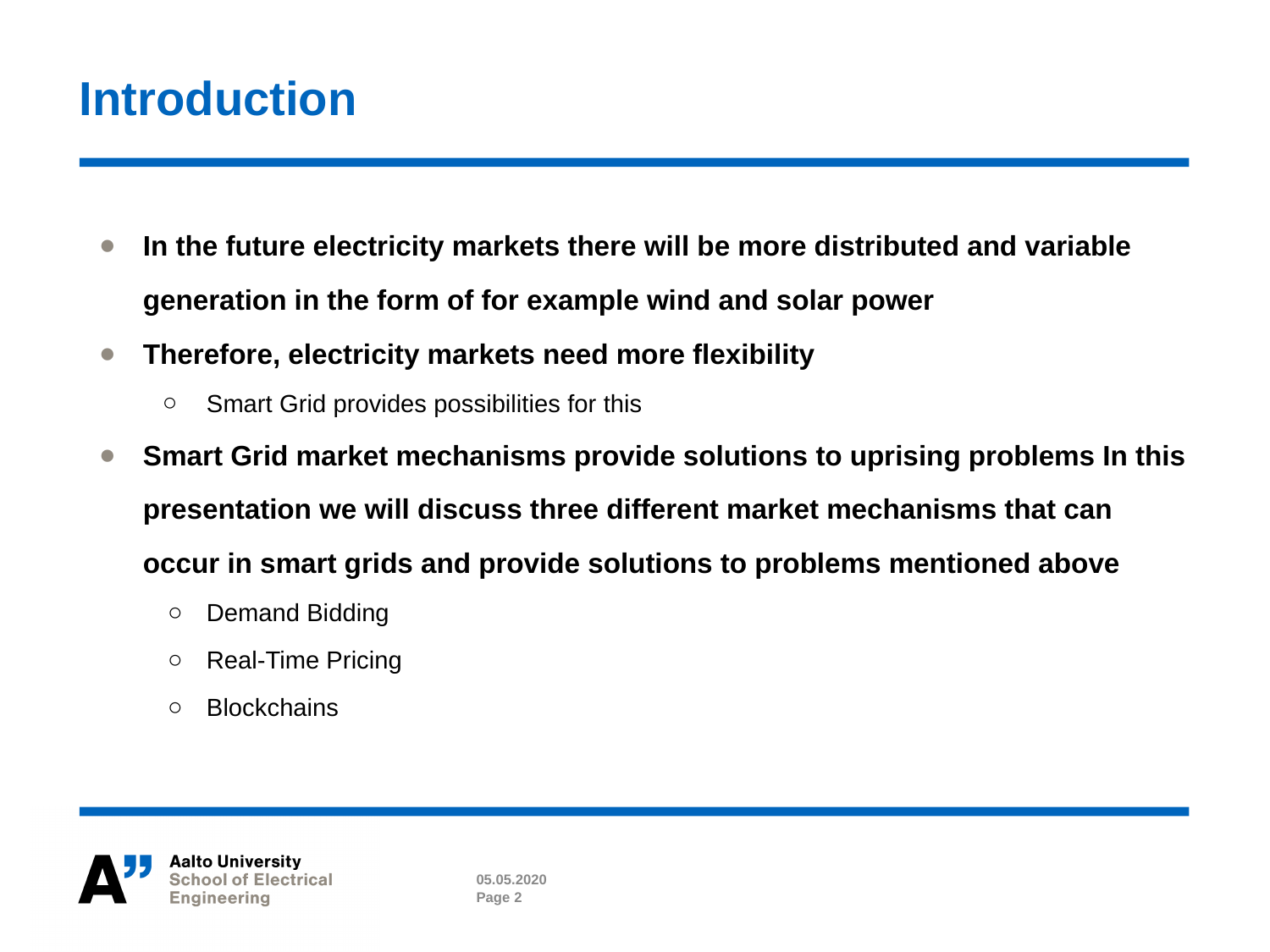

# Introduction
In the future electricity markets there will be more distributed and variable generation in the form of for example wind and solar power
Therefore, electricity markets need more flexibility
Smart Grid provides possibilities for this
Smart Grid market mechanisms provide solutions to uprising problems In this presentation we will discuss three different market mechanisms that can occur in smart grids and provide solutions to problems mentioned above
Demand Bidding
Real-Time Pricing
Blockchains

05.05.2020
Page 2